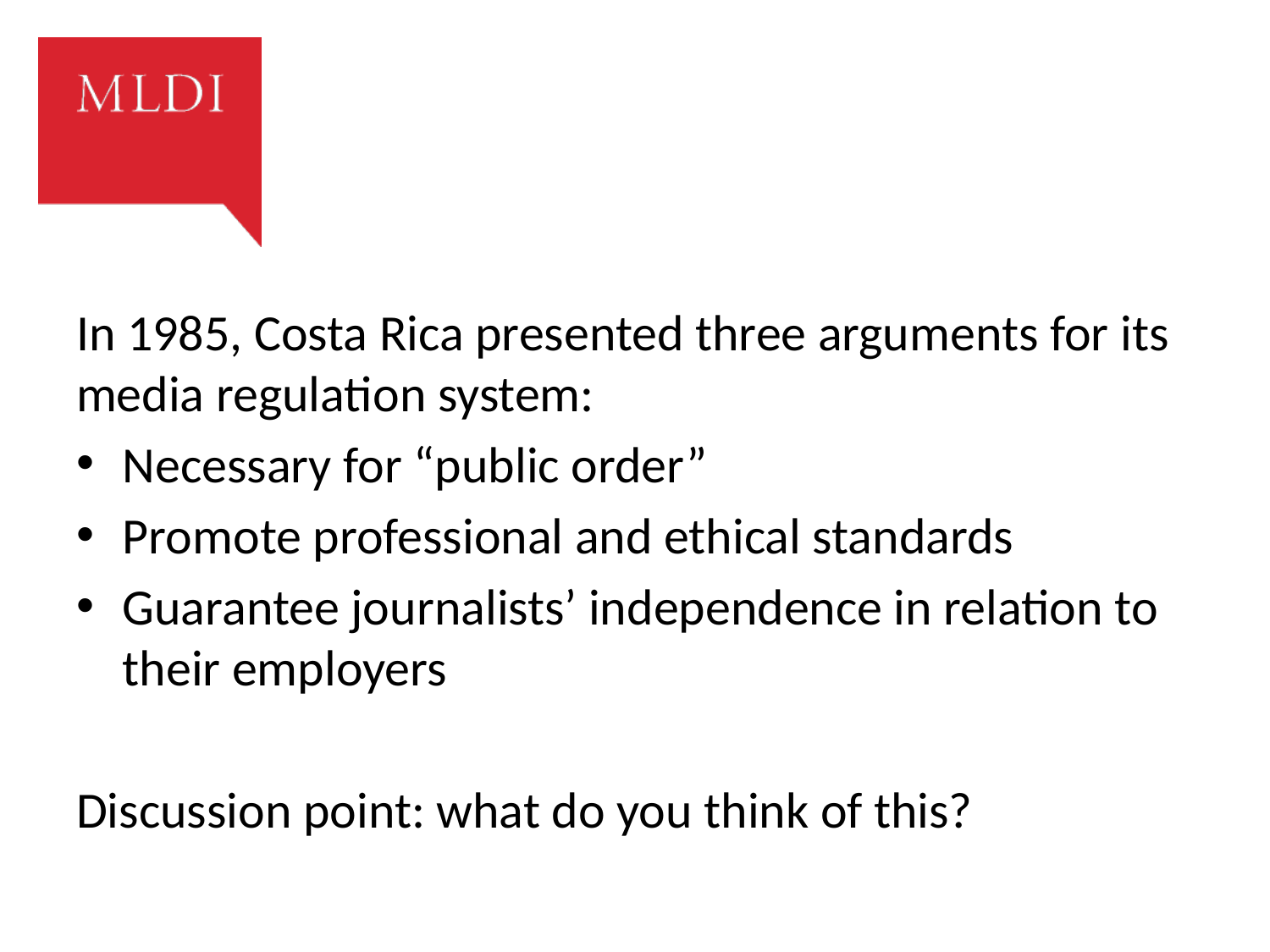

#

In 1985, Costa Rica presented three arguments for its media regulation system:
Necessary for “public order”
Promote professional and ethical standards
Guarantee journalists’ independence in relation to their employers

Discussion point: what do you think of this?